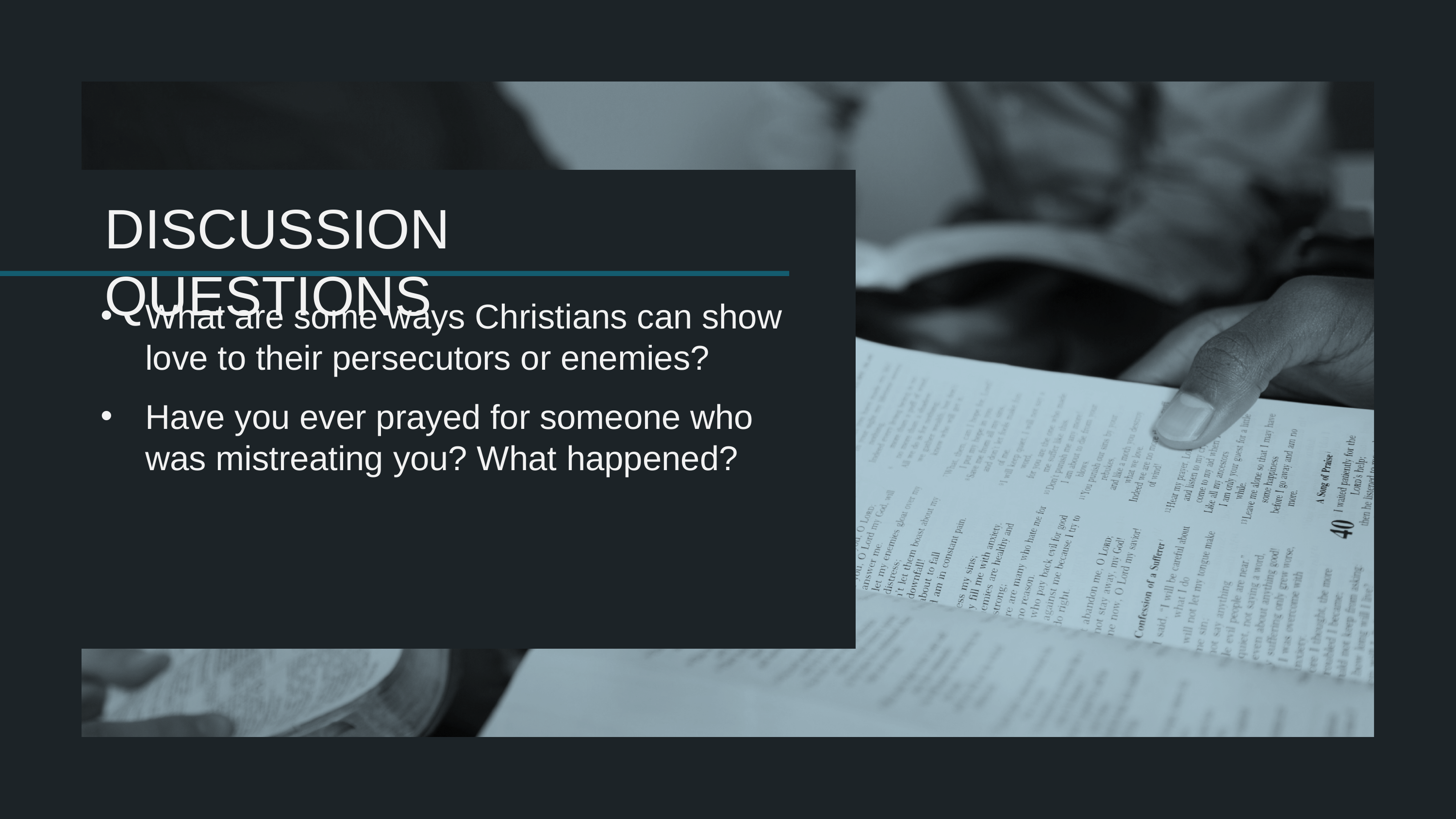

What are some ways Christians can show love to their persecutors or enemies?
Have you ever prayed for someone who was mistreating you? What happened?